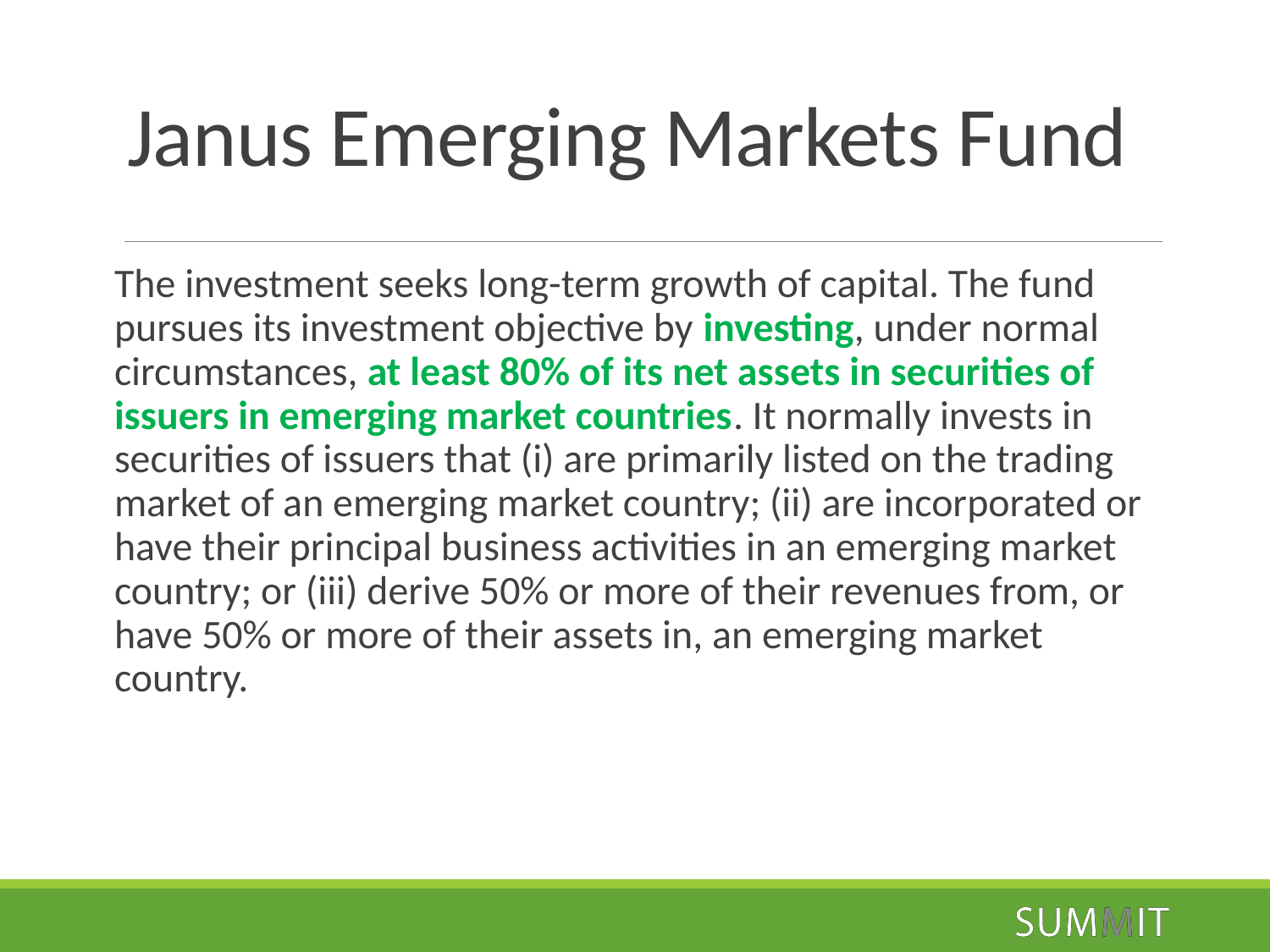

# Janus Emerging Markets Fund
The investment seeks long-term growth of capital. The fund pursues its investment objective by investing, under normal circumstances, at least 80% of its net assets in securities of issuers in emerging market countries. It normally invests in securities of issuers that (i) are primarily listed on the trading market of an emerging market country; (ii) are incorporated or have their principal business activities in an emerging market country; or (iii) derive 50% or more of their revenues from, or have 50% or more of their assets in, an emerging market country.